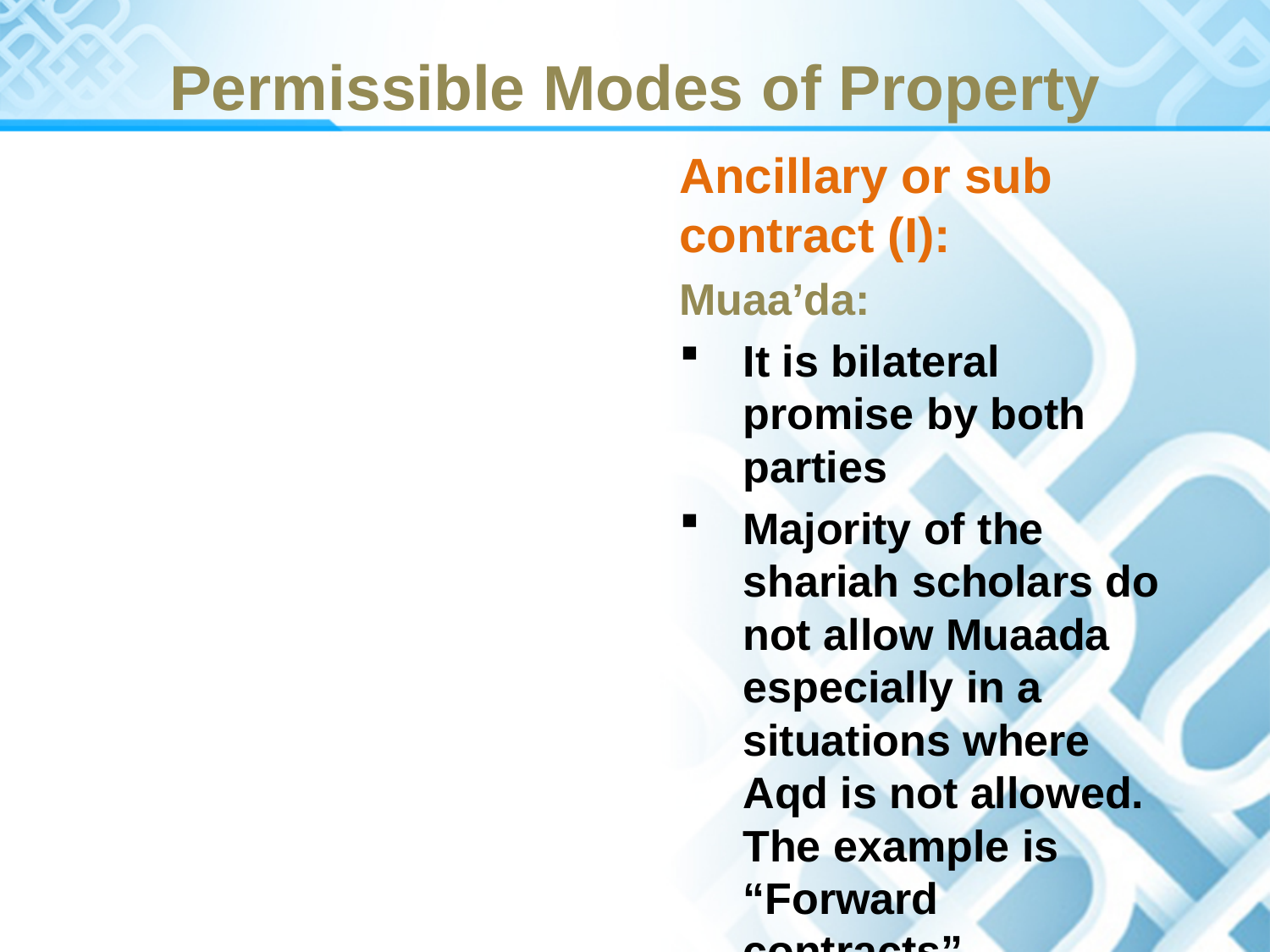

Permissible Modes of Property
Ancillary or sub contract (I):
Muaa’da:
It is bilateral promise by both parties
Majority of the shariah scholars do not allow Muaada especially in a situations where Aqd is not allowed. The example is “Forward contracts”.